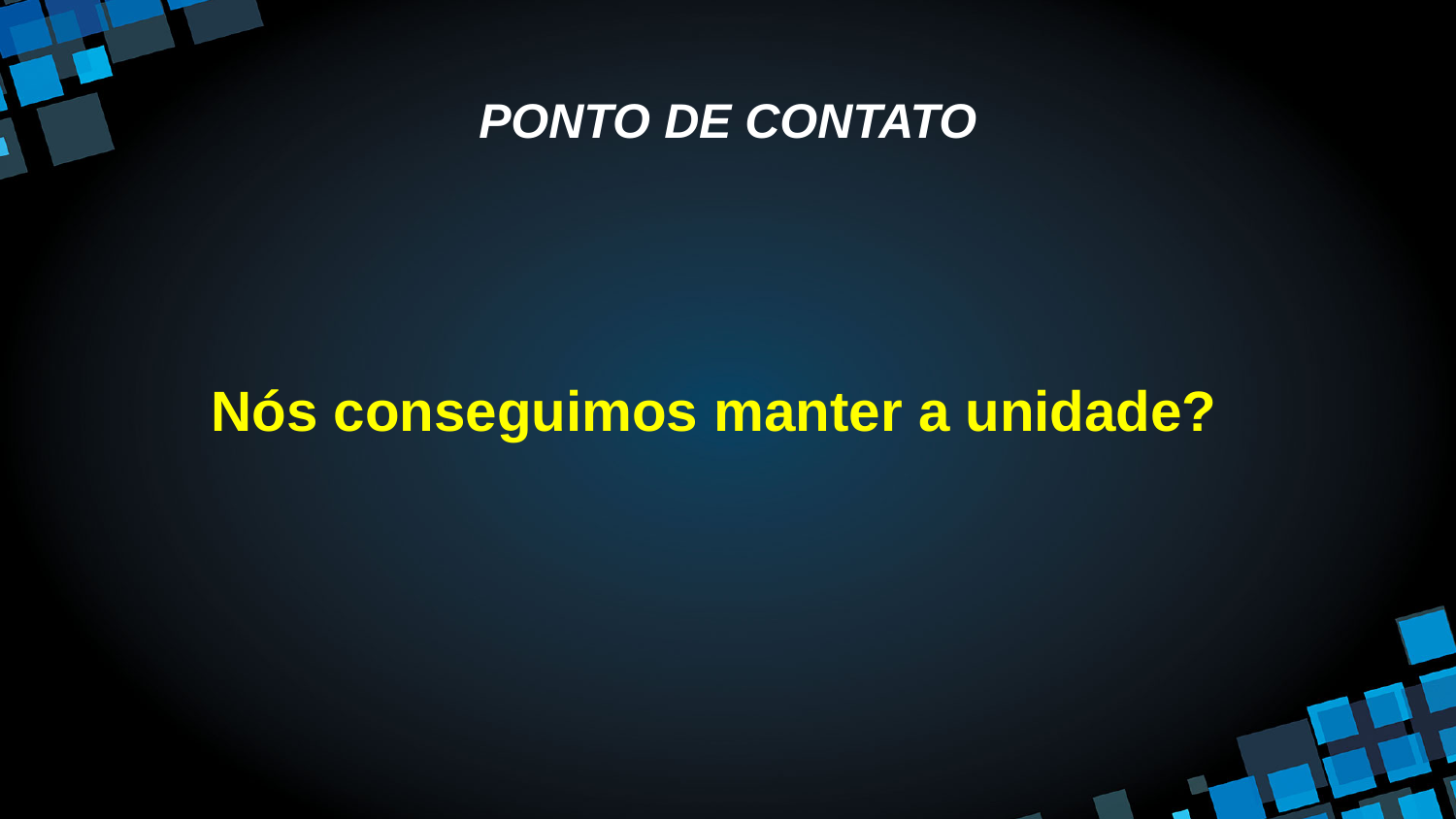

# PONTO DE CONTATO

Nós conseguimos manter a unidade?